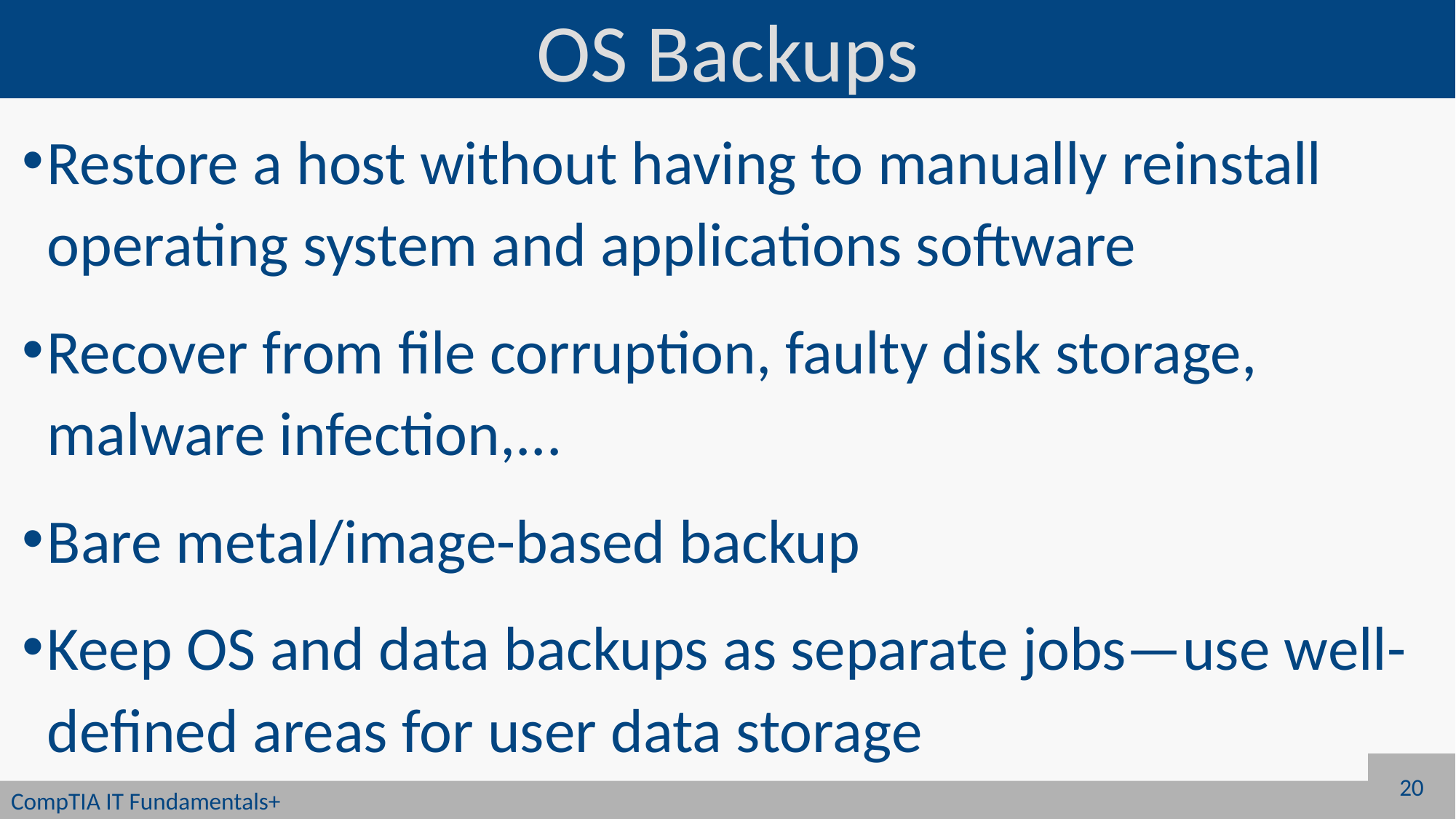

# OS Backups
Restore a host without having to manually reinstall operating system and applications software
Recover from file corruption, faulty disk storage, malware infection,...
Bare metal/image-based backup
Keep OS and data backups as separate jobs—use well-defined areas for user data storage
20
CompTIA IT Fundamentals+